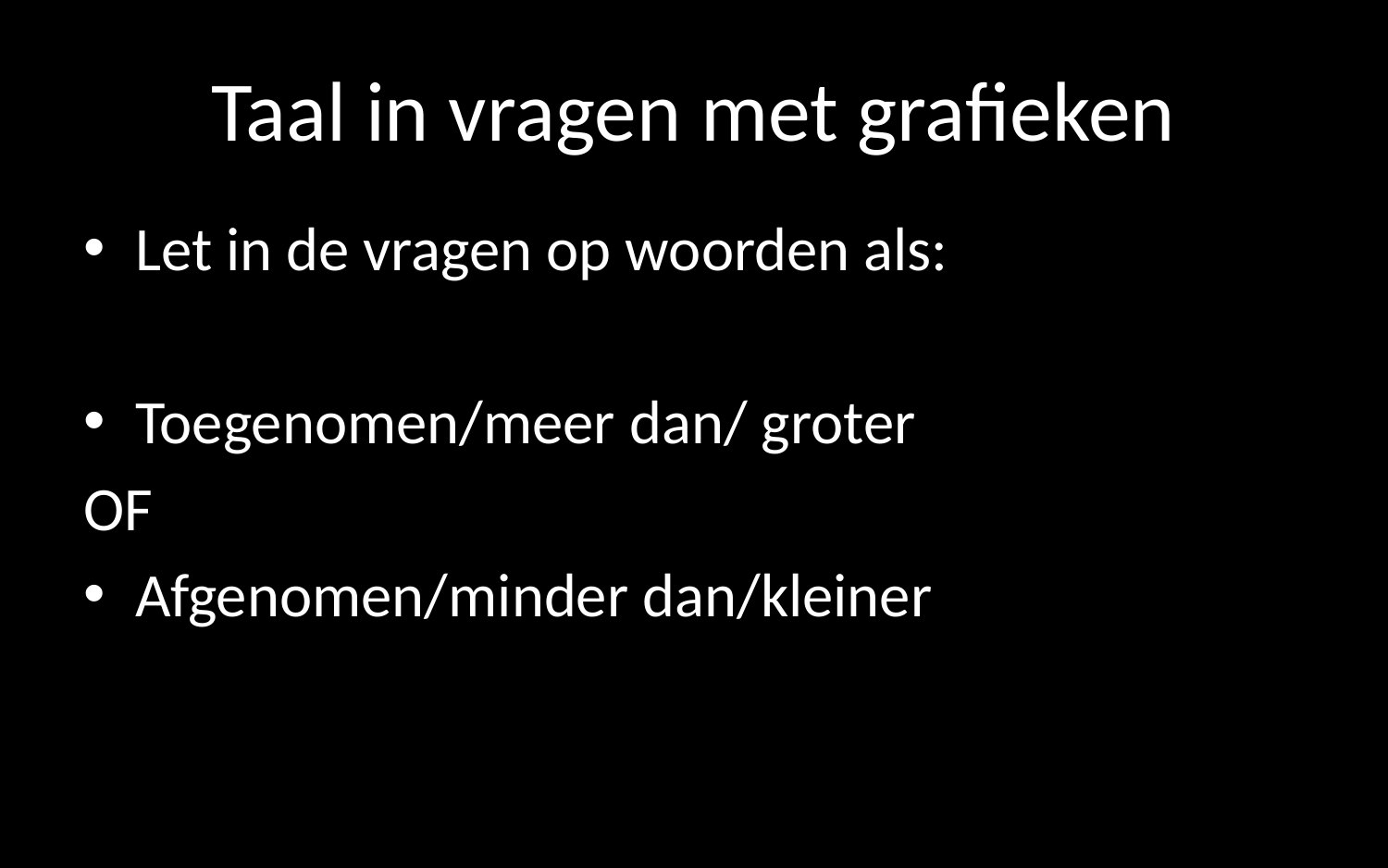

# Taal in vragen met grafieken

Let in de vragen op woorden als:

Toegenomen/meer dan/ groter
OF
Afgenomen/minder dan/kleiner